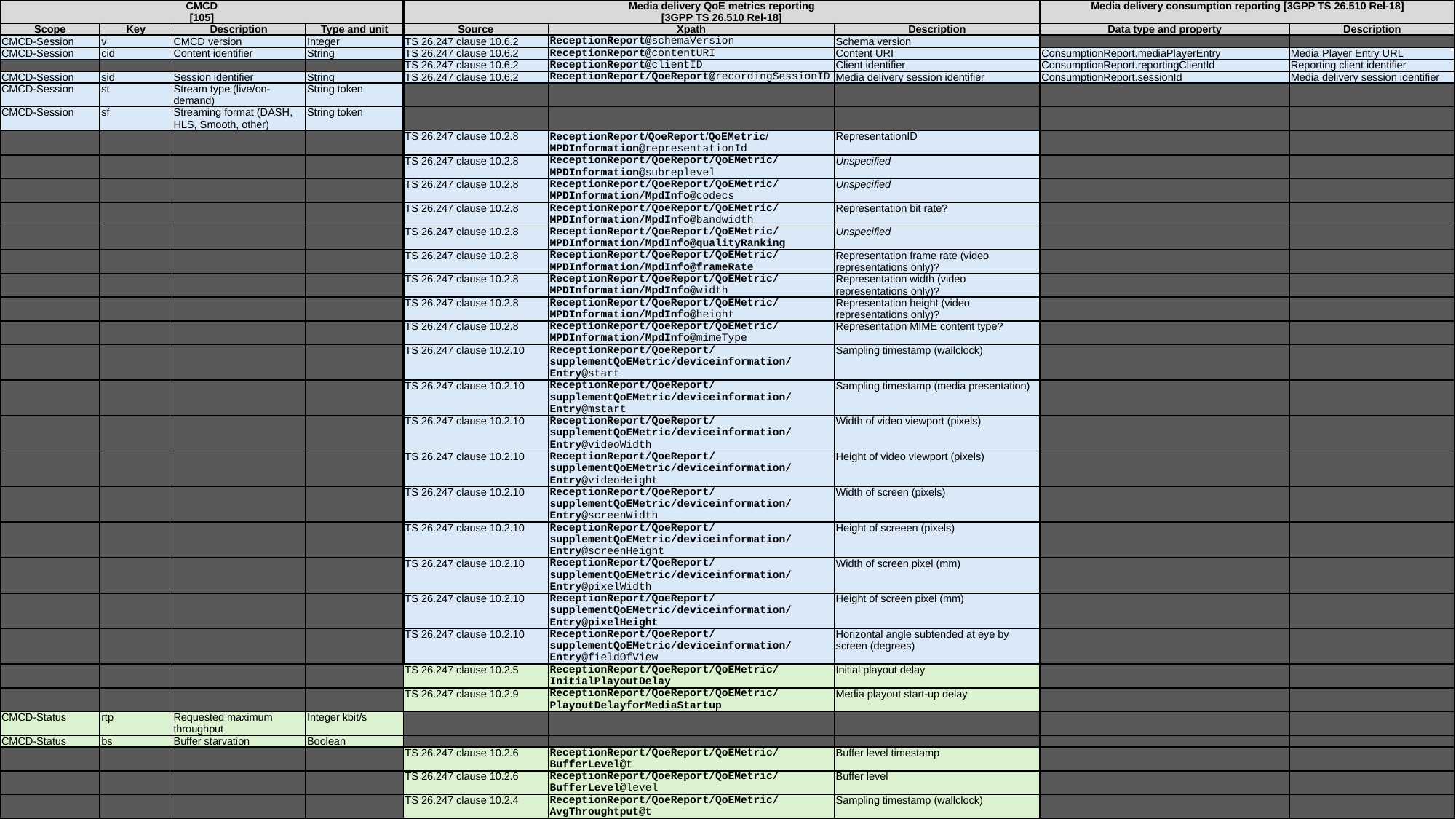

| CMCD [105] |  |  |  | Media delivery QoE metrics reporting [3GPP TS 26.510 Rel-18] |  |  | Media delivery consumption reporting [3GPP TS 26.510 Rel-18] |  |
| --- | --- | --- | --- | --- | --- | --- | --- | --- |
| Scope | Key | Description | Type and unit | Source | Xpath | Description | Data type and property | Description |
| CMCD-Session | v | CMCD version | Integer | TS 26.247 clause 10.6.2 | ReceptionReport‌@schemaVersion | Schema version |  |  |
| CMCD-Session | cid | Content identifier | String | TS 26.247 clause 10.6.2 | ReceptionReport‌@contentURI | Content URI | ConsumptionReport.‌mediaPlayerEntry | Media Player Entry URL |
|  |  |  |  | TS 26.247 clause 10.6.2 | ReceptionReport‌@clientID | Client identifier | ConsumptionReport.‌reportingClientId | Reporting client identifier |
| CMCD-Session | sid | Session identifier | String | TS 26.247 clause 10.6.2 | ReceptionReport/QoeReport‌@recordingSessionID | Media delivery session identifier | ConsumptionReport.‌sessionId | Media delivery session identifier |
| CMCD-Session | st | Stream type (live/on-demand) | String token |  |  |  |  |  |
| CMCD-Session | sf | Streaming format (DASH, HLS, Smooth, other) | String token |  |  |  |  |  |
|  |  |  |  | TS 26.247 clause 10.2.8 | ReceptionReport/QoeReport/‌QoEMetric/MPDInformation‌@representationId | RepresentationID |  |  |
|  |  |  |  | TS 26.247 clause 10.2.8 | ReceptionReport/QoeReport/‌QoEMetric/MPDInformation‌@subreplevel | Unspecified |  |  |
|  |  |  |  | TS 26.247 clause 10.2.8 | ReceptionReport/QoeReport/‌QoEMetric/MPDInformation/‌MpdInfo‌@codecs | Unspecified |  |  |
|  |  |  |  | TS 26.247 clause 10.2.8 | ReceptionReport/QoeReport/‌QoEMetric/MPDInformation/‌MpdInfo‌@bandwidth | Representation bit rate? |  |  |
|  |  |  |  | TS 26.247 clause 10.2.8 | ReceptionReport/QoeReport/‌QoEMetric/MPDInformation/‌MpdInfo‌@qualityRanking | Unspecified |  |  |
|  |  |  |  | TS 26.247 clause 10.2.8 | ReceptionReport/QoeReport/‌QoEMetric/MPDInformation/MpdInfo‌@frameRate | Representation frame rate (video representations only)? |  |  |
|  |  |  |  | TS 26.247 clause 10.2.8 | ReceptionReport/QoeReport/‌QoEMetric/MPDInformation/‌MpdInfo‌@width | Representation width (video representations only)? |  |  |
|  |  |  |  | TS 26.247 clause 10.2.8 | ReceptionReport/QoeReport/‌QoEMetric/MPDInformation/‌MpdInfo‌@height | Representation height (video representations only)? |  |  |
|  |  |  |  | TS 26.247 clause 10.2.8 | ReceptionReport/QoeReport/‌QoEMetric/MPDInformation/‌MpdInfo‌@mimeType | Representation MIME content type? |  |  |
|  |  |  |  | TS 26.247 clause 10.2.10 | ReceptionReport/QoeReport/‌supplementQoEMetric/‌deviceinformation/Entry‌@start | Sampling timestamp (wallclock) |  |  |
|  |  |  |  | TS 26.247 clause 10.2.10 | ReceptionReport/QoeReport/‌supplementQoEMetric/‌deviceinformation/Entry@mstart | Sampling timestamp (media presentation) |  |  |
|  |  |  |  | TS 26.247 clause 10.2.10 | ReceptionReport/QoeReport/‌supplementQoEMetric/‌deviceinformation/Entry‌@videoWidth | Width of video viewport (pixels) |  |  |
|  |  |  |  | TS 26.247 clause 10.2.10 | ReceptionReport/QoeReport/‌supplementQoEMetric/‌deviceinformation/Entry‌@videoHeight | Height of video viewport (pixels) |  |  |
|  |  |  |  | TS 26.247 clause 10.2.10 | ReceptionReport/QoeReport/‌supplementQoEMetric/‌deviceinformation/Entry‌@screenWidth | Width of screen (pixels) |  |  |
|  |  |  |  | TS 26.247 clause 10.2.10 | ReceptionReport/QoeReport/‌supplementQoEMetric/‌deviceinformation/Entry‌@screenHeight | Height of screeen (pixels) |  |  |
|  |  |  |  | TS 26.247 clause 10.2.10 | ReceptionReport/QoeReport/supplementQoEMetric/deviceinformation/Entry@pixelWidth | Width of screen pixel (mm) |  |  |
|  |  |  |  | TS 26.247 clause 10.2.10 | ReceptionReport/QoeReport/‌supplementQoEMetric/‌deviceinformation/Entry‌@pixelHeight | Height of screen pixel (mm) |  |  |
|  |  |  |  | TS 26.247 clause 10.2.10 | ReceptionReport/QoeReport/‌supplementQoEMetric/‌deviceinformation/Entry‌@fieldOfView | Horizontal angle subtended at eye by screen (degrees) |  |  |
|  |  |  |  | TS 26.247 clause 10.2.5 | ReceptionReport/QoeReport/‌QoEMetric/InitialPlayoutDelay | Initial playout delay |  |  |
|  |  |  |  | TS 26.247 clause 10.2.9 | ReceptionReport/QoeReport/‌QoEMetric/PlayoutDelayfor‌MediaStartup | Media playout start-up delay |  |  |
| CMCD-Status | rtp | Requested maximum throughput | Integer kbit/s |  |  |  |  |  |
| CMCD-Status | bs | Buffer starvation | Boolean |  |  |  |  |  |
|  |  |  |  | TS 26.247 clause 10.2.6 | ReceptionReport/QoeReport/‌QoEMetric/BufferLevel@t | Buffer level timestamp |  |  |
|  |  |  |  | TS 26.247 clause 10.2.6 | ReceptionReport/QoeReport/‌QoEMetric/BufferLevel@level | Buffer level |  |  |
|  |  |  |  | TS 26.247 clause 10.2.4 | ReceptionReport/QoeReport/‌QoEMetric/AvgThroughtput@t | Sampling timestamp (wallclock) |  |  |
|  |  |  |  | TS 26.247 clause 10.2.4 | ReceptionReport/QoeReport/‌QoEMetric/AvgThroughtput@duration | Sampling period |  |  |
|  |  |  |  | TS 26.247 clause 10.2.4 | ReceptionReport/QoeReport/‌QoEMetric/AvgThroughtput@numBytes | HTTP body bytes downloaded |  |  |
|  |  |  |  | TS 26.247 clause 10.2.4 | ReceptionReport/QoeReport/‌QoEMetric/AvgThroughtput@activityTime | Time of incomplete GET |  |  |
|  |  |  |  | TS 26.247 clause 10.2.4 | ReceptionReport/QoeReport/‌QoEMetric/AvgThroughtput@inactivityType | Pause, client buffer control, error |  |  |
|  |  |  |  | TS 26.247 clause 10.2.4 | ReceptionReport/QoeReport/‌QoEMetric/AvgThroughtput@accessbearer | Access bearer used for download |  |  |
S4-250024